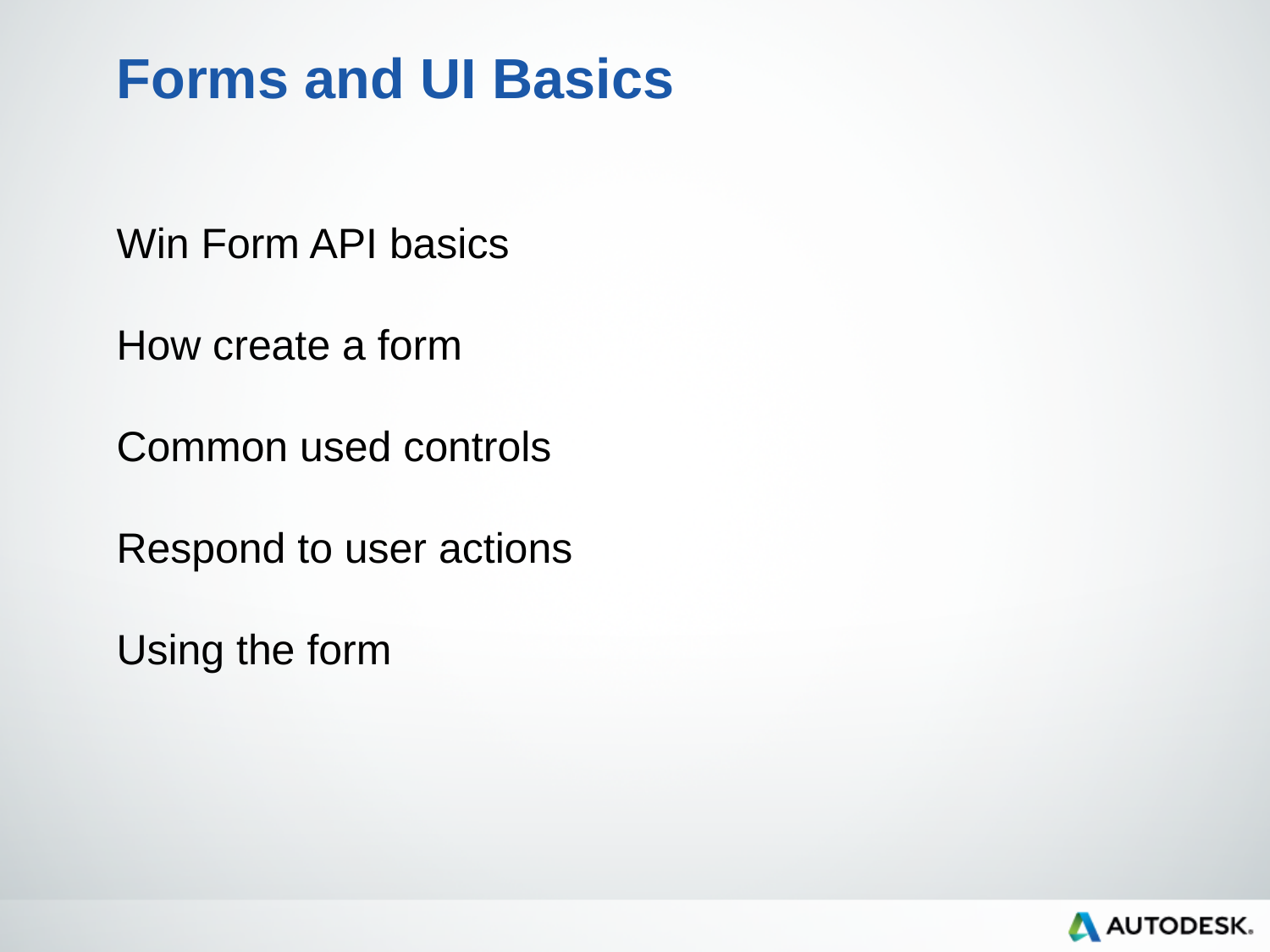

Forms and UI Basics
Win Form API basics

How create a form

Common used controls

Respond to user actions

Using the form